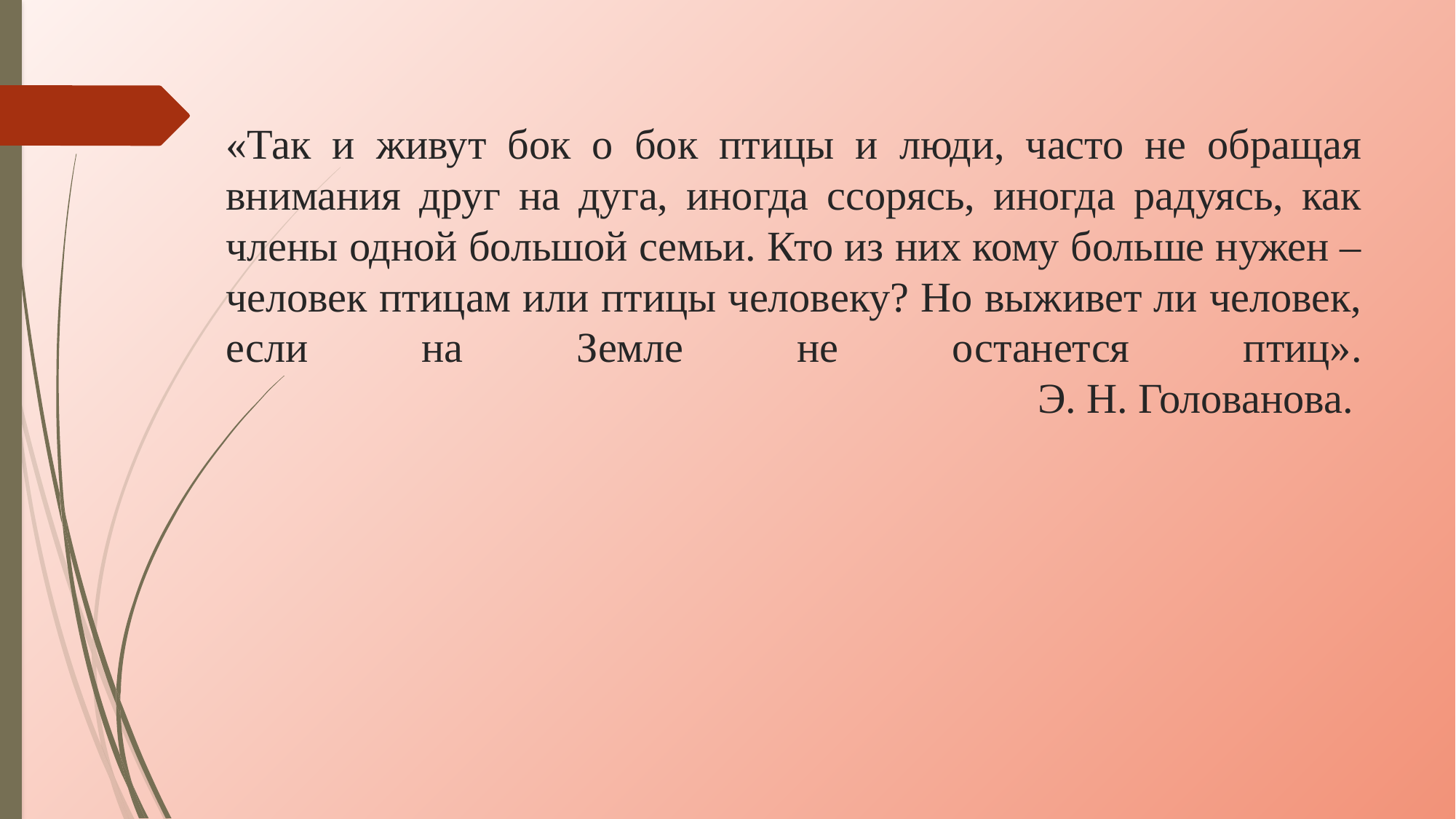

# «Так и живут бок о бок птицы и люди, часто не обращая внимания друг на дуга, иногда ссорясь, иногда радуясь, как члены одной большой семьи. Кто из них кому больше нужен – человек птицам или птицы человеку? Но выживет ли человек, если на Земле не останется птиц». Э. Н. Голованова.